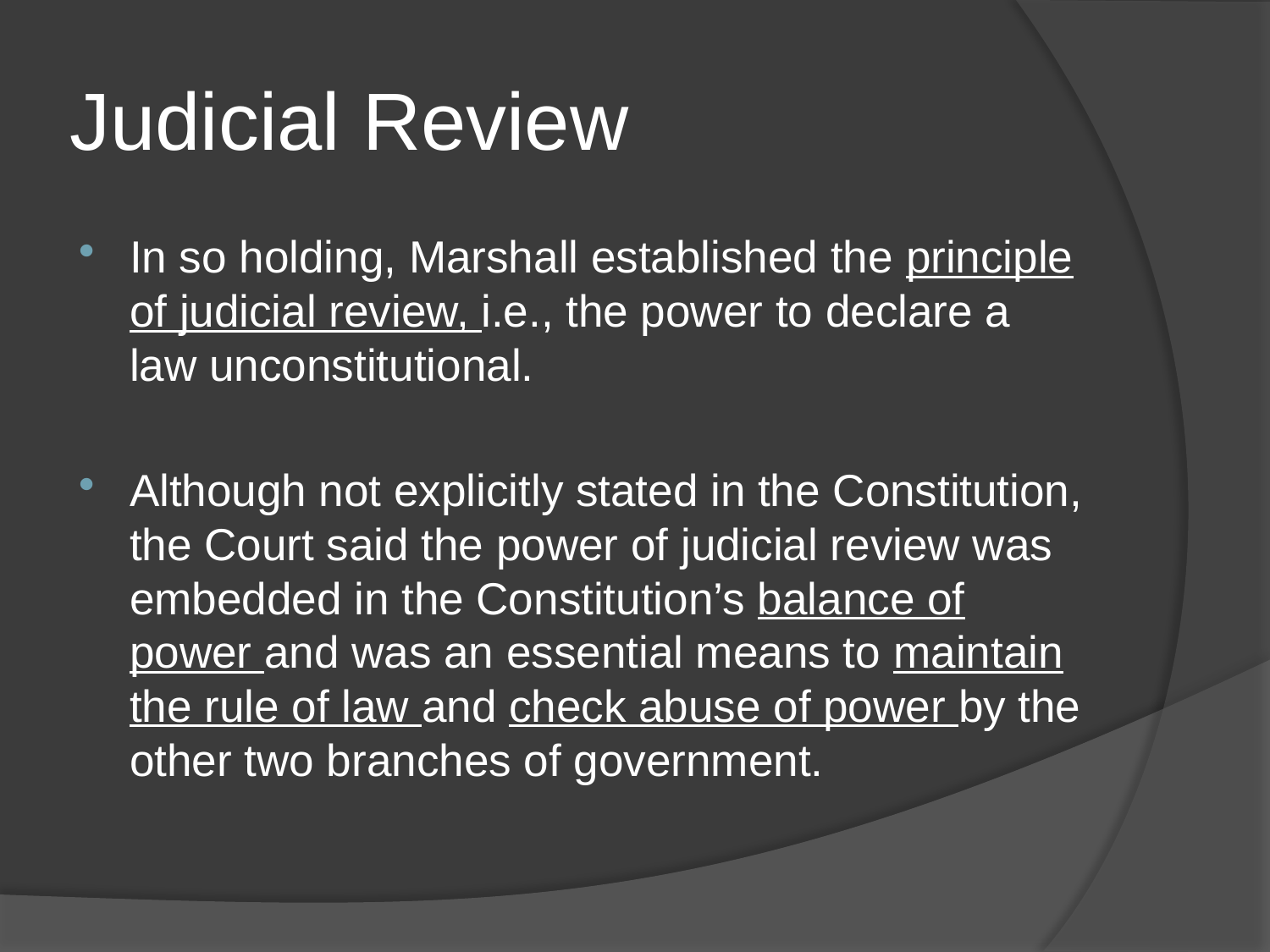

# Judicial Review
In so holding, Marshall established the principle of judicial review, i.e., the power to declare a law unconstitutional.

Although not explicitly stated in the Constitution, the Court said the power of judicial review was embedded in the Constitution’s balance of power and was an essential means to maintain the rule of law and check abuse of power by the other two branches of government.